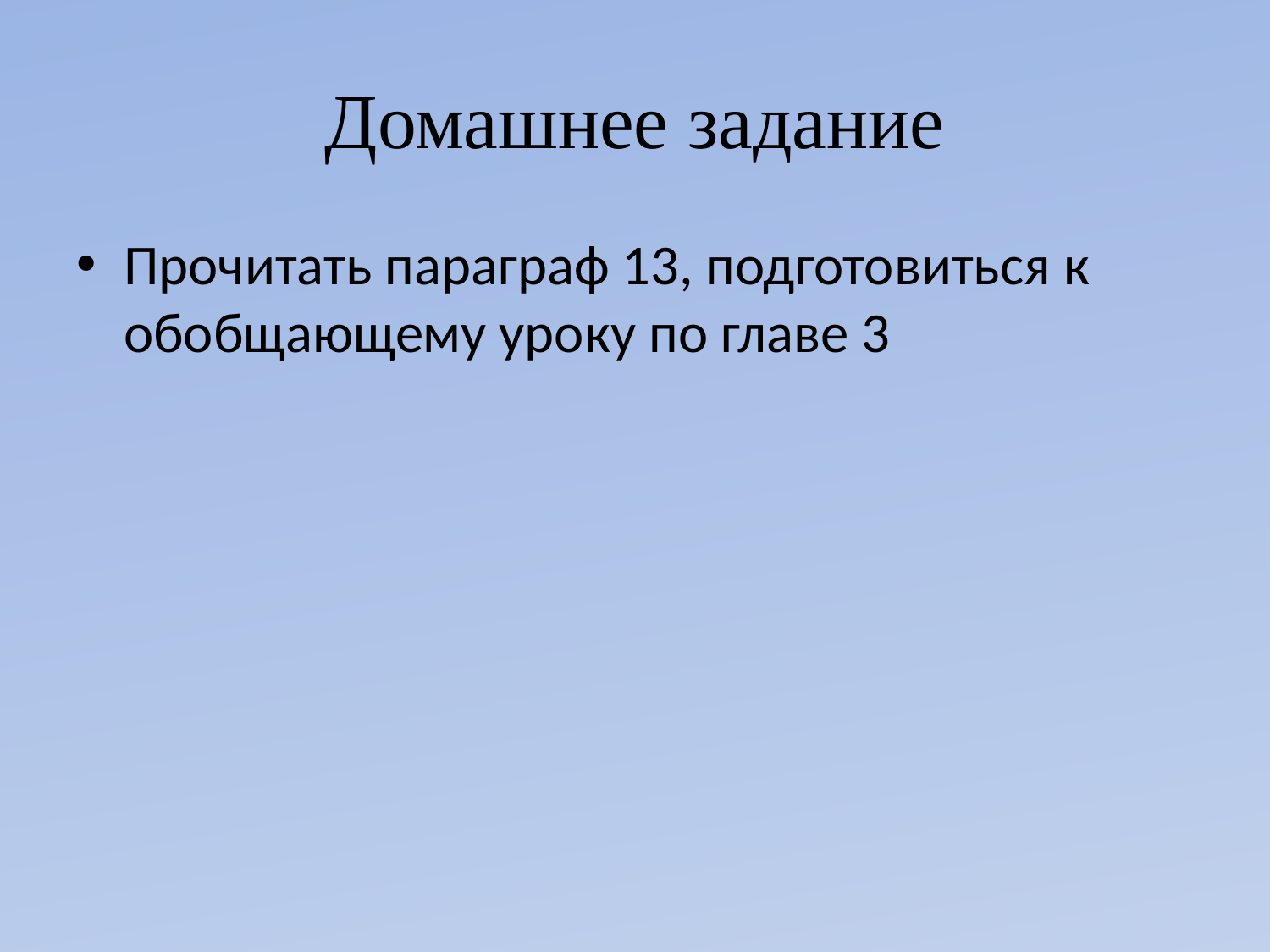

# Домашнее задание
Прочитать параграф 13, подготовиться к обобщающему уроку по главе 3